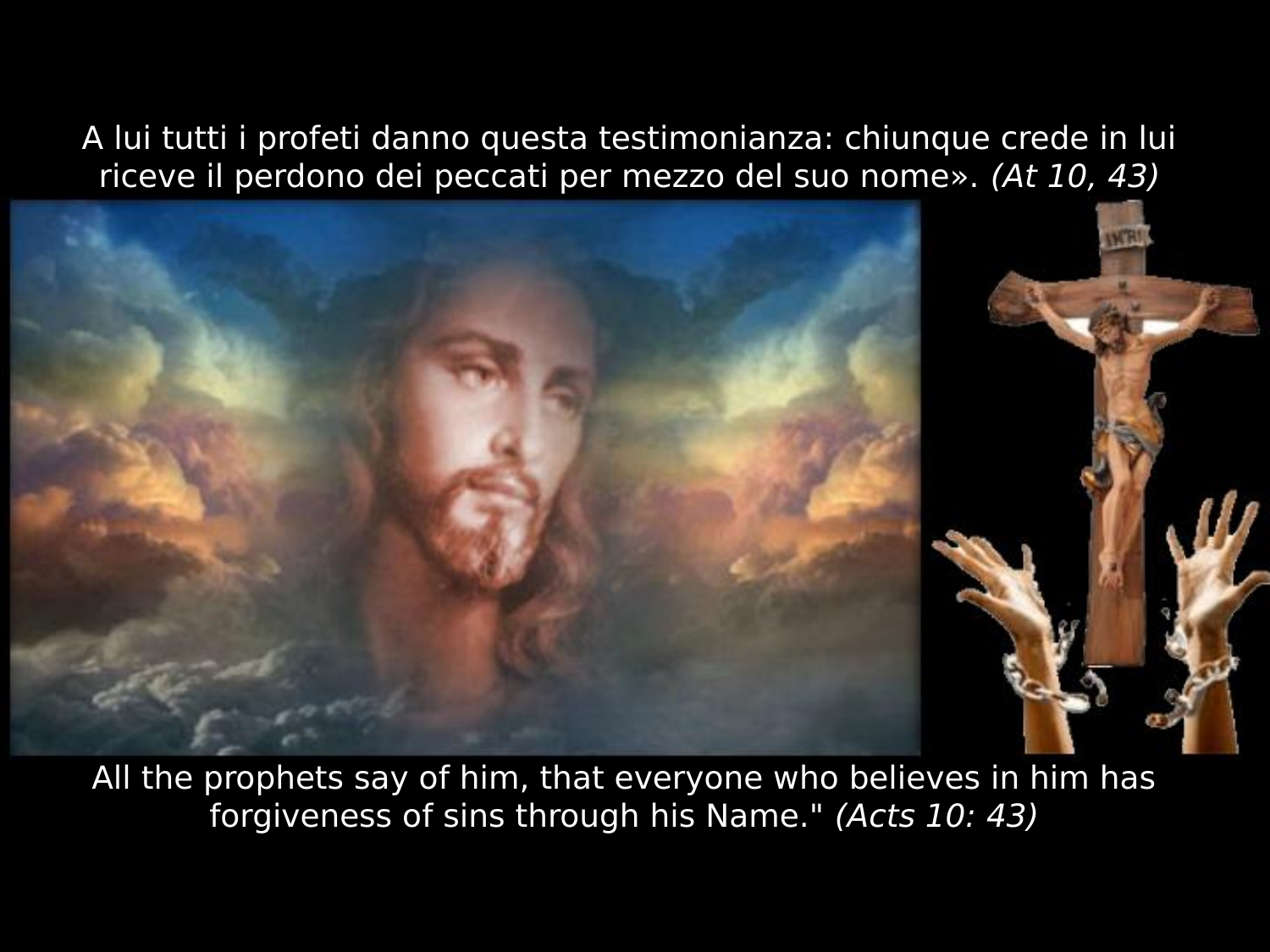

# A lui tutti i profeti danno questa testimonianza: chiunque crede in lui riceve il perdono dei peccati per mezzo del suo nome». (At 10, 43)
All the prophets say of him, that everyone who believes in him has forgiveness of sins through his Name." (Acts 10: 43)